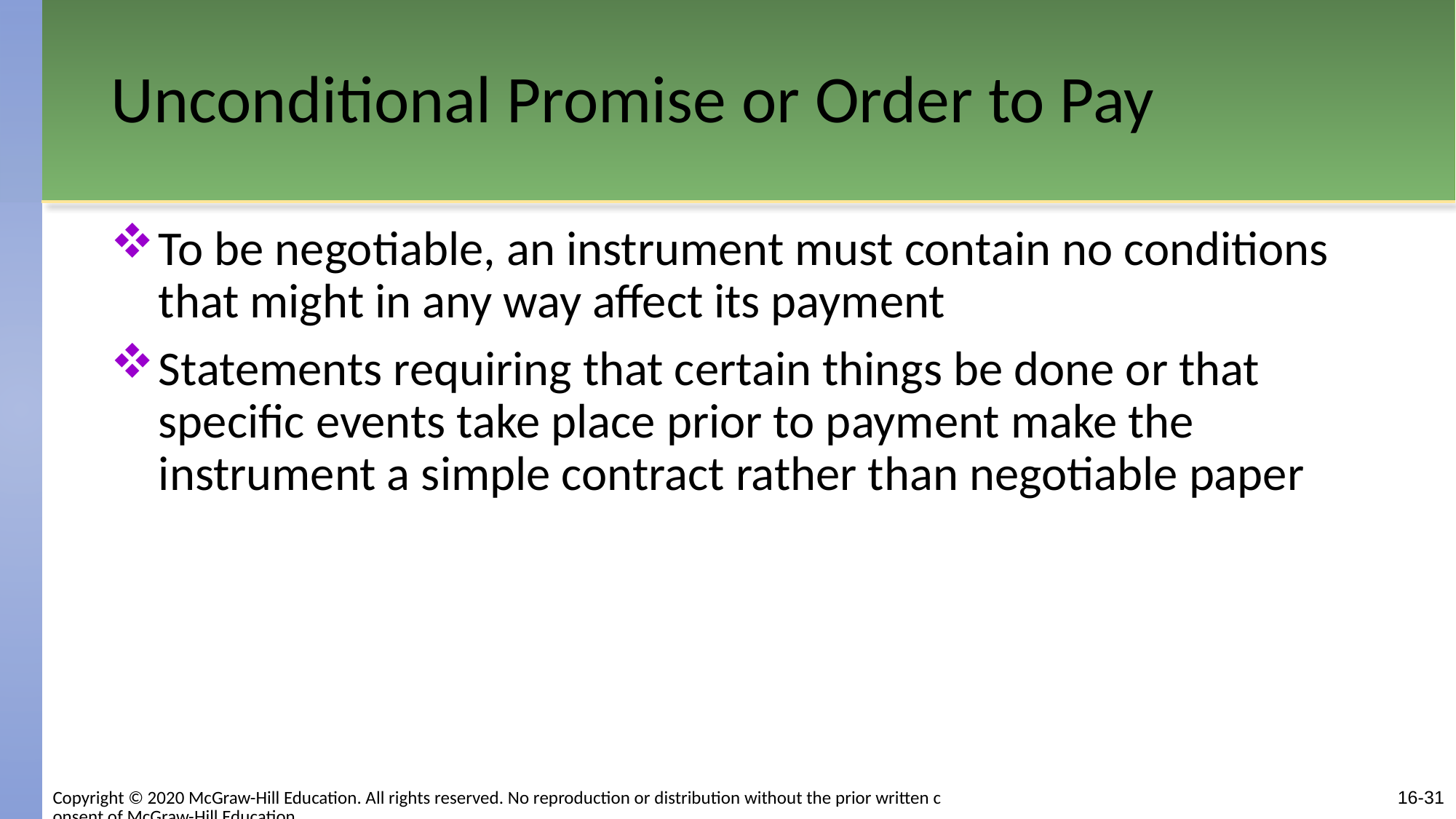

# Unconditional Promise or Order to Pay
To be negotiable, an instrument must contain no conditions that might in any way affect its payment
Statements requiring that certain things be done or that specific events take place prior to payment make the instrument a simple contract rather than negotiable paper

Copyright © 2020 McGraw-Hill Education. All rights reserved. No reproduction or distribution without the prior written consent of McGraw-Hill Education.
16-31